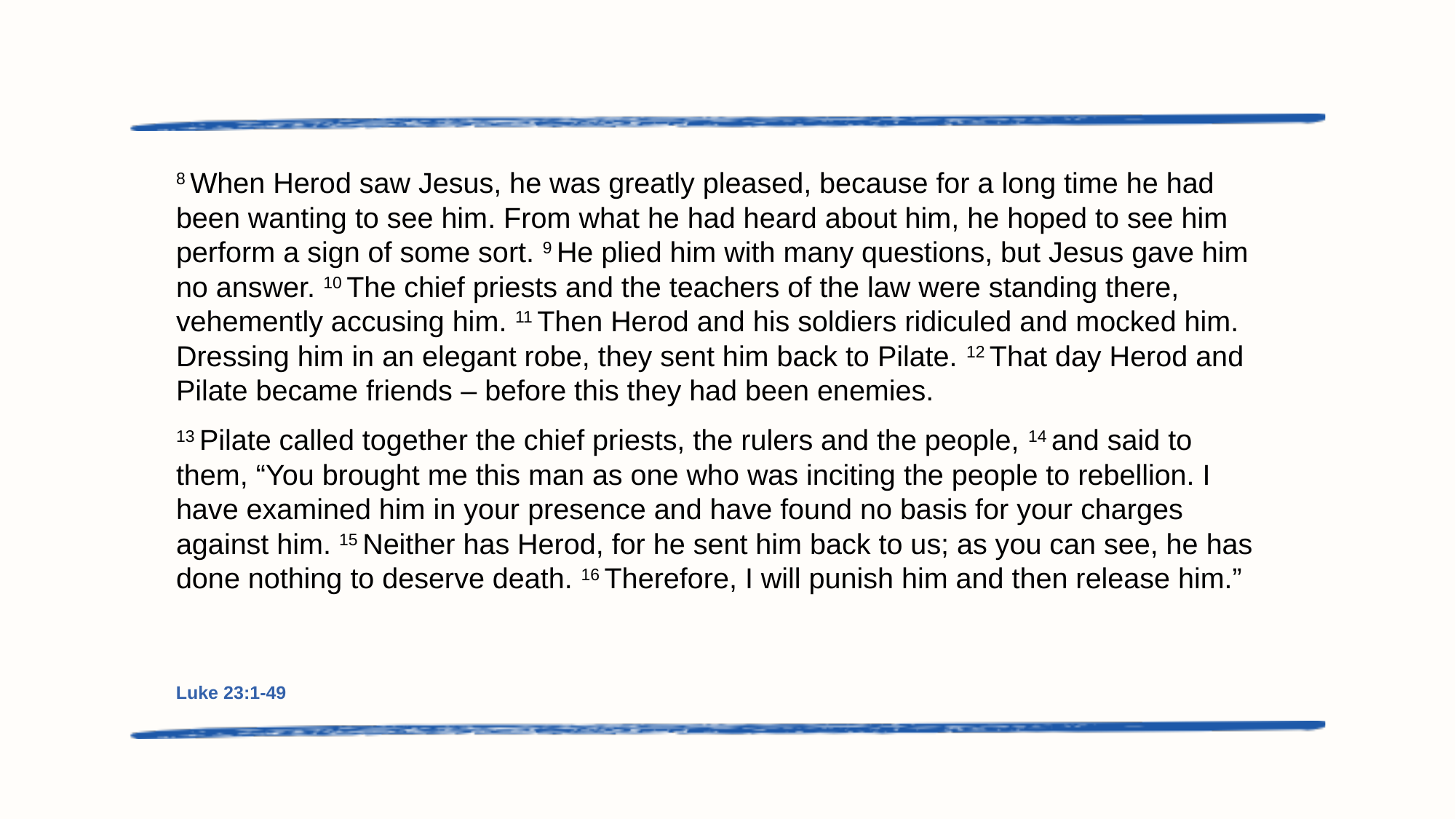

8 When Herod saw Jesus, he was greatly pleased, because for a long time he had been wanting to see him. From what he had heard about him, he hoped to see him perform a sign of some sort. 9 He plied him with many questions, but Jesus gave him no answer. 10 The chief priests and the teachers of the law were standing there, vehemently accusing him. 11 Then Herod and his soldiers ridiculed and mocked him. Dressing him in an elegant robe, they sent him back to Pilate. 12 That day Herod and Pilate became friends – before this they had been enemies.
13 Pilate called together the chief priests, the rulers and the people, 14 and said to them, “You brought me this man as one who was inciting the people to rebellion. I have examined him in your presence and have found no basis for your charges against him. 15 Neither has Herod, for he sent him back to us; as you can see, he has done nothing to deserve death. 16 Therefore, I will punish him and then release him.”
Luke 23:1-49